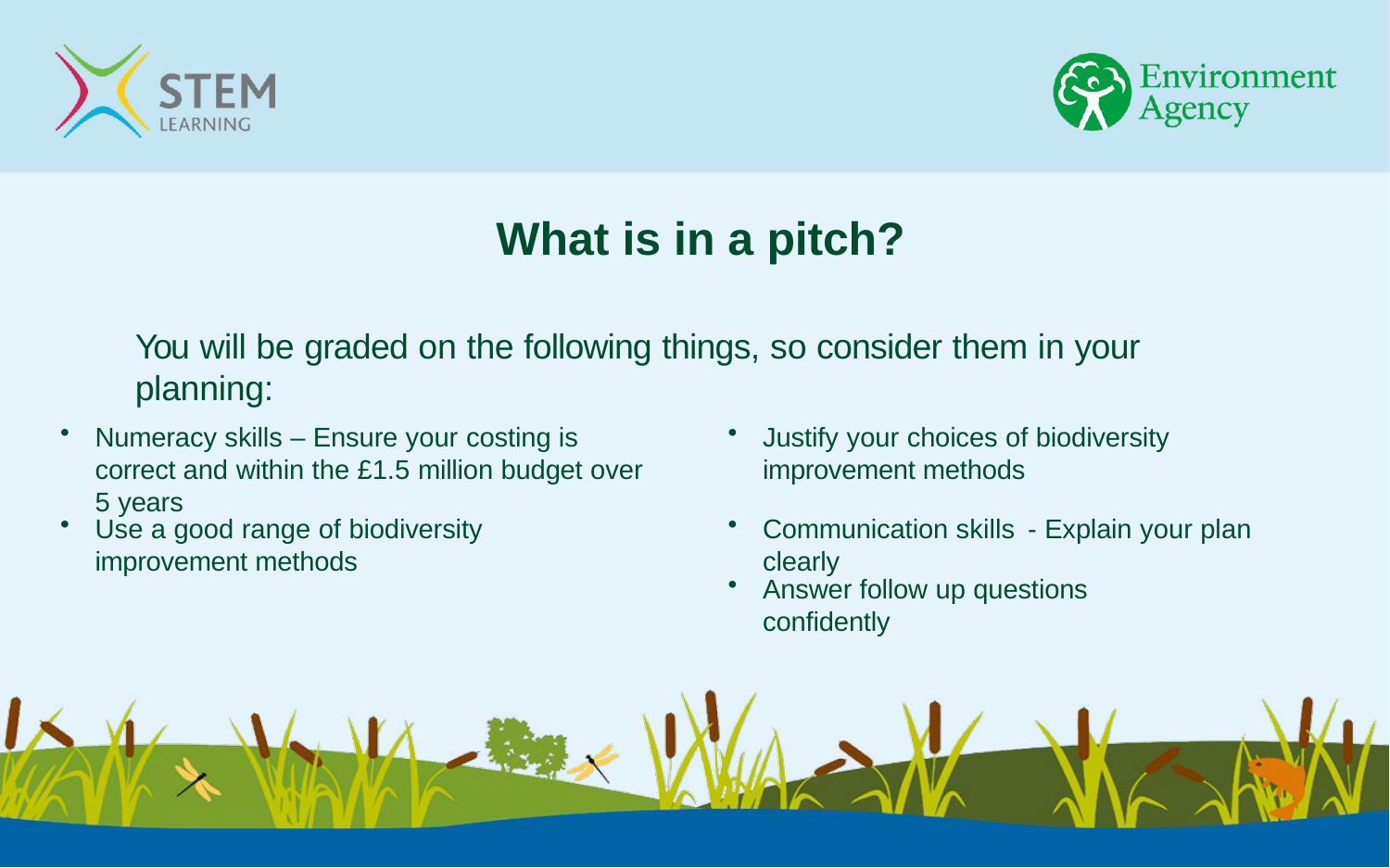

# What is in a pitch?
You will be graded on the following things, so consider them in your planning:
Numeracy skills – Ensure your costing is correct and within the £1.5 million budget over 5 years
Justify your choices of biodiversity improvement methods
Use a good range of biodiversity improvement methods
Communication skills - Explain your plan clearly
Answer follow up questions confidently